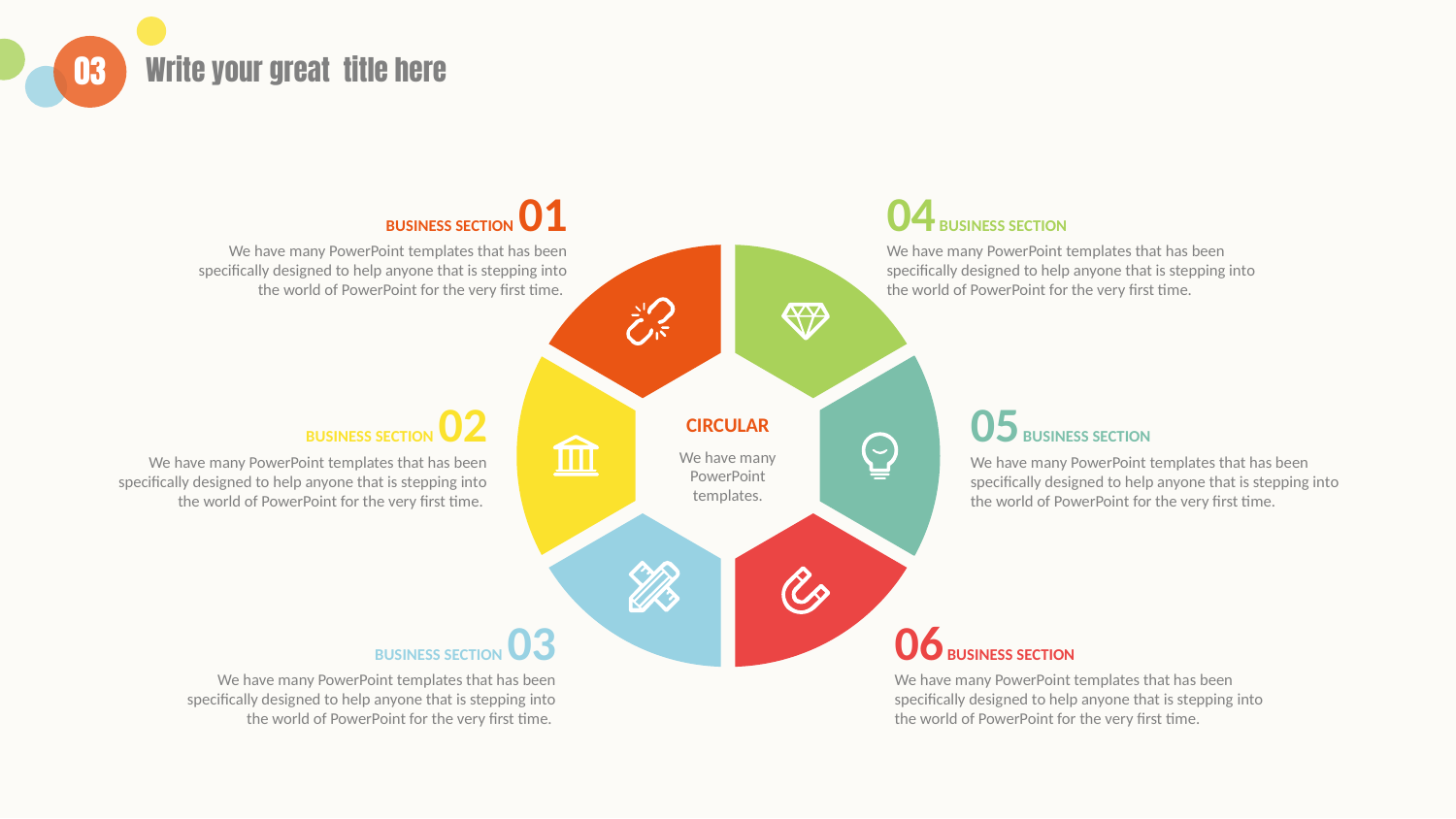

03
Write your great  title here

BUSINESS SECTION 01
We have many PowerPoint templates that has been specifically designed to help anyone that is stepping into the world of PowerPoint for the very first time.
04 BUSINESS SECTION
We have many PowerPoint templates that has been specifically designed to help anyone that is stepping into the world of PowerPoint for the very first time.

BUSINESS SECTION 02
We have many PowerPoint templates that has been specifically designed to help anyone that is stepping into the world of PowerPoint for the very first time.
05 BUSINESS SECTION
We have many PowerPoint templates that has been specifically designed to help anyone that is stepping into the world of PowerPoint for the very first time.
CIRCULAR

We have many PowerPoint templates.

BUSINESS SECTION 03
We have many PowerPoint templates that has been specifically designed to help anyone that is stepping into the world of PowerPoint for the very first time.
06 BUSINESS SECTION
We have many PowerPoint templates that has been specifically designed to help anyone that is stepping into the world of PowerPoint for the very first time.